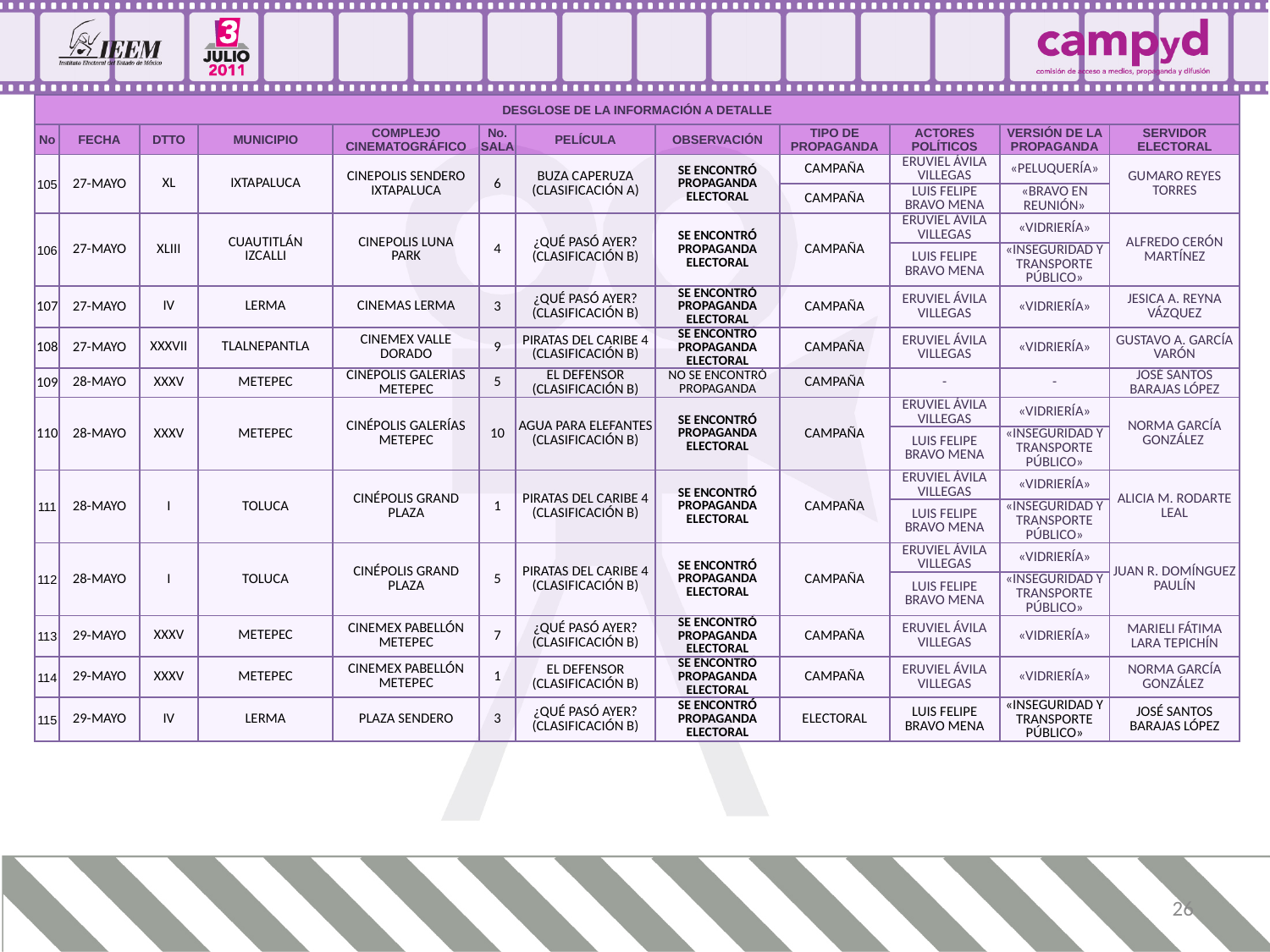

| DESGLOSE DE LA INFORMACIÓN A DETALLE |  |  |  |  |  |  |  |  |  |  |  |
| --- | --- | --- | --- | --- | --- | --- | --- | --- | --- | --- | --- |
| No | FECHA | DTTO | MUNICIPIO | COMPLEJO CINEMATOGRÁFICO | No. SALA | PELÍCULA | OBSERVACIÓN | TIPO DE PROPAGANDA | ACTORES POLÍTICOS | VERSIÓN DE LA PROPAGANDA | SERVIDOR ELECTORAL |
| 105 | 27-MAYO | XL | IXTAPALUCA | CINEPOLIS SENDERO IXTAPALUCA | 6 | BUZA CAPERUZA (CLASIFICACIÓN A) | SE ENCONTRÓ PROPAGANDA ELECTORAL | CAMPAÑA | ERUVIEL ÁVILA VILLEGAS | «PELUQUERÍA» | GUMARO REYES TORRES |
|  |  |  |  |  |  |  |  | CAMPAÑA | LUIS FELIPE BRAVO MENA | «BRAVO EN REUNIÓN» |  |
| 106 | 27-MAYO | XLIII | CUAUTITLÁN IZCALLI | CINEPOLIS LUNA PARK | 4 | ¿QUÉ PASÓ AYER? (CLASIFICACIÓN B) | SE ENCONTRÓ PROPAGANDA ELECTORAL | CAMPAÑA | ERUVIEL ÁVILA VILLEGAS | «VIDRIERÍA» | ALFREDO CERÓN MARTÍNEZ |
|  |  |  |  |  |  |  |  |  | LUIS FELIPE BRAVO MENA | «INSEGURIDAD Y TRANSPORTE PÚBLICO» |  |
| 107 | 27-MAYO | IV | LERMA | CINEMAS LERMA | 3 | ¿QUÉ PASÓ AYER? (CLASIFICACIÓN B) | SE ENCONTRÓ PROPAGANDA ELECTORAL | CAMPAÑA | ERUVIEL ÁVILA VILLEGAS | «VIDRIERÍA» | JESICA A. REYNA VÁZQUEZ |
| 108 | 27-MAYO | XXXVII | TLALNEPANTLA | CINEMEX VALLE DORADO | 9 | PIRATAS DEL CARIBE 4 (CLASIFICACIÓN B) | SE ENCONTRÓ PROPAGANDA ELECTORAL | CAMPAÑA | ERUVIEL ÁVILA VILLEGAS | «VIDRIERÍA» | GUSTAVO A. GARCÍA VARÓN |
| 109 | 28-MAYO | XXXV | METEPEC | CINÉPOLIS GALERÍAS METEPEC | 5 | EL DEFENSOR (CLASIFICACIÓN B) | NO SE ENCONTRÓ PROPAGANDA | CAMPAÑA | - | - | JOSÉ SANTOS BARAJAS LÓPEZ |
| 110 | 28-MAYO | XXXV | METEPEC | CINÉPOLIS GALERÍAS METEPEC | 10 | AGUA PARA ELEFANTES (CLASIFICACIÓN B) | SE ENCONTRÓ PROPAGANDA ELECTORAL | CAMPAÑA | ERUVIEL ÁVILA VILLEGAS | «VIDRIERÍA» | NORMA GARCÍA GONZÁLEZ |
|  |  |  |  |  |  |  |  |  | LUIS FELIPE BRAVO MENA | «INSEGURIDAD Y TRANSPORTE PÚBLICO» |  |
| 111 | 28-MAYO | I | TOLUCA | CINÉPOLIS GRAND PLAZA | 1 | PIRATAS DEL CARIBE 4 (CLASIFICACIÓN B) | SE ENCONTRÓ PROPAGANDA ELECTORAL | CAMPAÑA | ERUVIEL ÁVILA VILLEGAS | «VIDRIERÍA» | ALICIA M. RODARTE LEAL |
|  |  |  |  |  |  |  |  |  | LUIS FELIPE BRAVO MENA | «INSEGURIDAD Y TRANSPORTE PÚBLICO» |  |
| 112 | 28-MAYO | I | TOLUCA | CINÉPOLIS GRAND PLAZA | 5 | PIRATAS DEL CARIBE 4 (CLASIFICACIÓN B) | SE ENCONTRÓ PROPAGANDA ELECTORAL | CAMPAÑA | ERUVIEL ÁVILA VILLEGAS | «VIDRIERÍA» | JUAN R. DOMÍNGUEZ PAULÍN |
|  |  |  |  |  |  |  |  |  | LUIS FELIPE BRAVO MENA | «INSEGURIDAD Y TRANSPORTE PÚBLICO» |  |
| 113 | 29-MAYO | XXXV | METEPEC | CINEMEX PABELLÓN METEPEC | 7 | ¿QUÉ PASÓ AYER? (CLASIFICACIÓN B) | SE ENCONTRÓ PROPAGANDA ELECTORAL | CAMPAÑA | ERUVIEL ÁVILA VILLEGAS | «VIDRIERÍA» | MARIELI FÁTIMA LARA TEPICHÍN |
| 114 | 29-MAYO | XXXV | METEPEC | CINEMEX PABELLÓN METEPEC | 1 | EL DEFENSOR (CLASIFICACIÓN B) | SE ENCONTRÓ PROPAGANDA ELECTORAL | CAMPAÑA | ERUVIEL ÁVILA VILLEGAS | «VIDRIERÍA» | NORMA GARCÍA GONZÁLEZ |
| 115 | 29-MAYO | IV | LERMA | PLAZA SENDERO | 3 | ¿QUÉ PASÓ AYER? (CLASIFICACIÓN B) | SE ENCONTRÓ PROPAGANDA ELECTORAL | ELECTORAL | LUIS FELIPE BRAVO MENA | «INSEGURIDAD Y TRANSPORTE PÚBLICO» | JOSÉ SANTOS BARAJAS LÓPEZ |
26